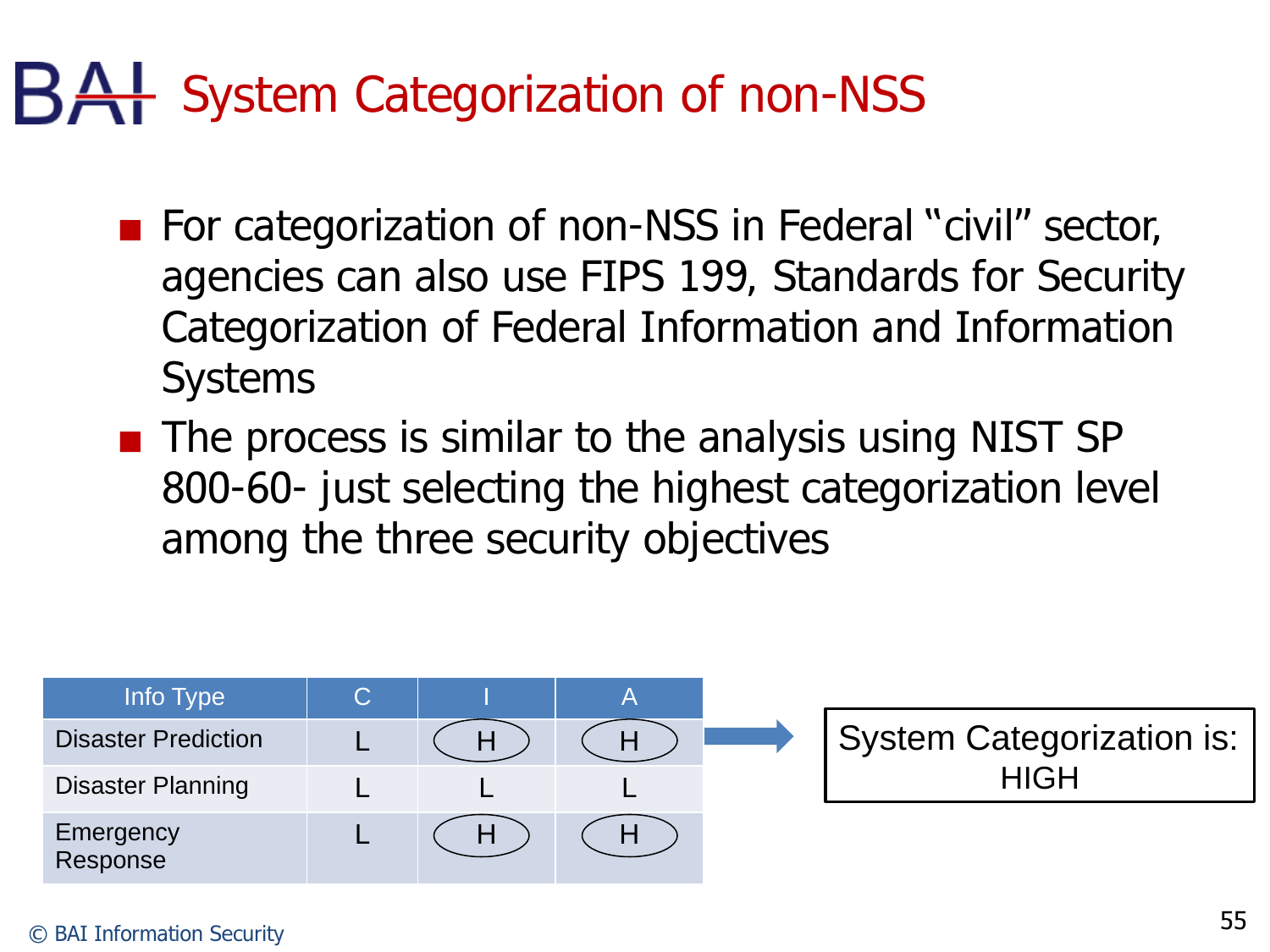

# System Categorization of non-NSS
For categorization of non-NSS in Federal “civil” sector, agencies can also use FIPS 199, Standards for Security Categorization of Federal Information and Information Systems
The process is similar to the analysis using NIST SP 800-60- just selecting the highest categorization level among the three security objectives
| Info Type | C | I | A |
| --- | --- | --- | --- |
| Disaster Prediction | L | H | H |
| Disaster Planning | L | L | L |
| Emergency Response | L | H | H |
System Categorization is:
HIGH